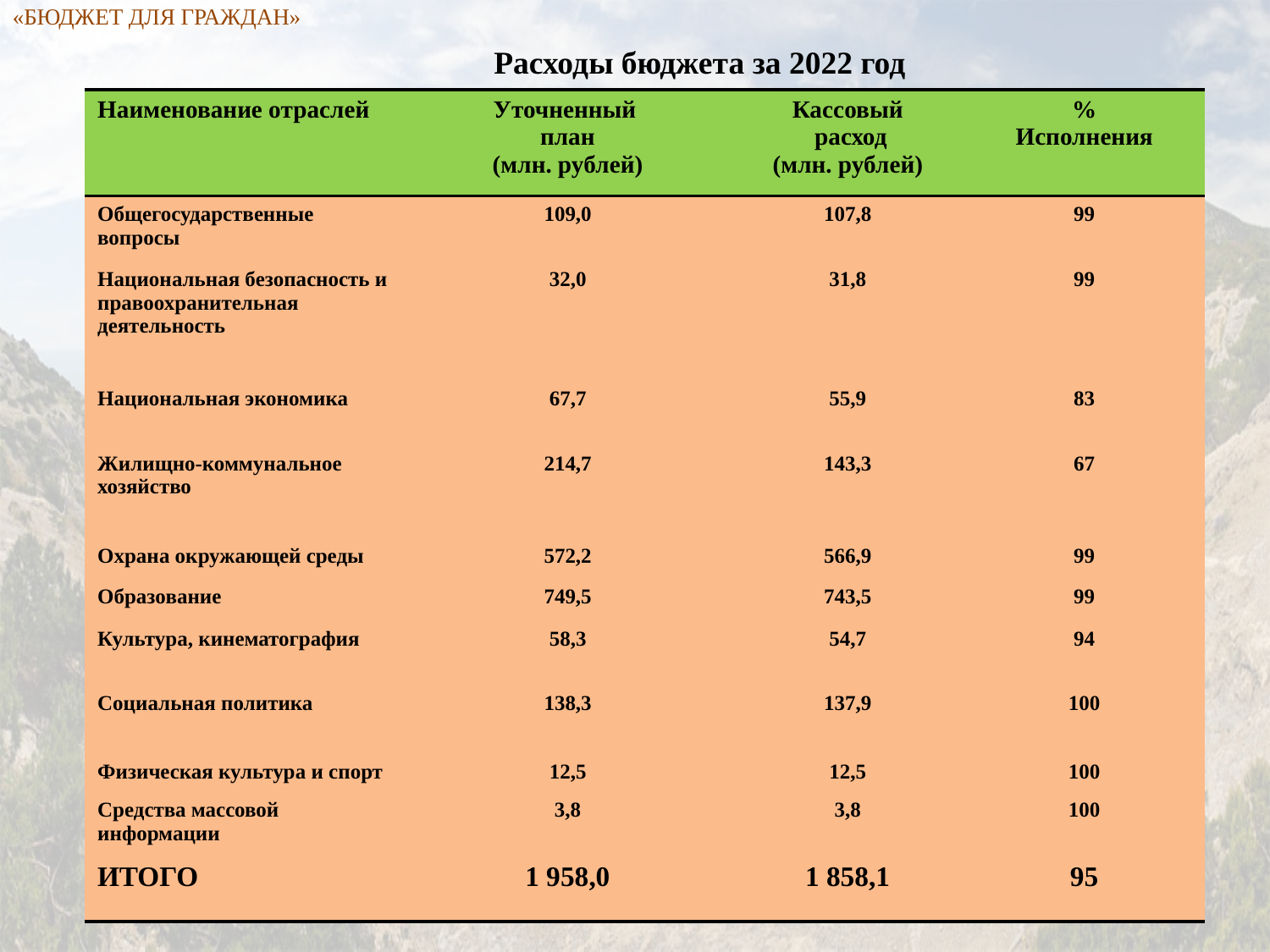

«БЮДЖЕТ ДЛЯ ГРАЖДАН»
            Расходы бюджета за 2022 год
| Наименование отраслей | Уточненный план (млн. рублей) | Кассовый расход (млн. рублей) | % Исполнения |
| --- | --- | --- | --- |
| Общегосударственные вопросы | 109,0 | 107,8 | 99 |
| Национальная безопасность и правоохранительная деятельность | 32,0 | 31,8 | 99 |
| Национальная экономика | 67,7 | 55,9 | 83 |
| Жилищно-коммунальное хозяйство | 214,7 | 143,3 | 67 |
| Охрана окружающей среды | 572,2 | 566,9 | 99 |
| Образование | 749,5 | 743,5 | 99 |
| Культура, кинематография | 58,3 | 54,7 | 94 |
| Социальная политика | 138,3 | 137,9 | 100 |
| Физическая культура и спорт | 12,5 | 12,5 | 100 |
| Средства массовой информации | 3,8 | 3,8 | 100 |
| ИТОГО | 1 958,0 | 1 858,1 | 95 |